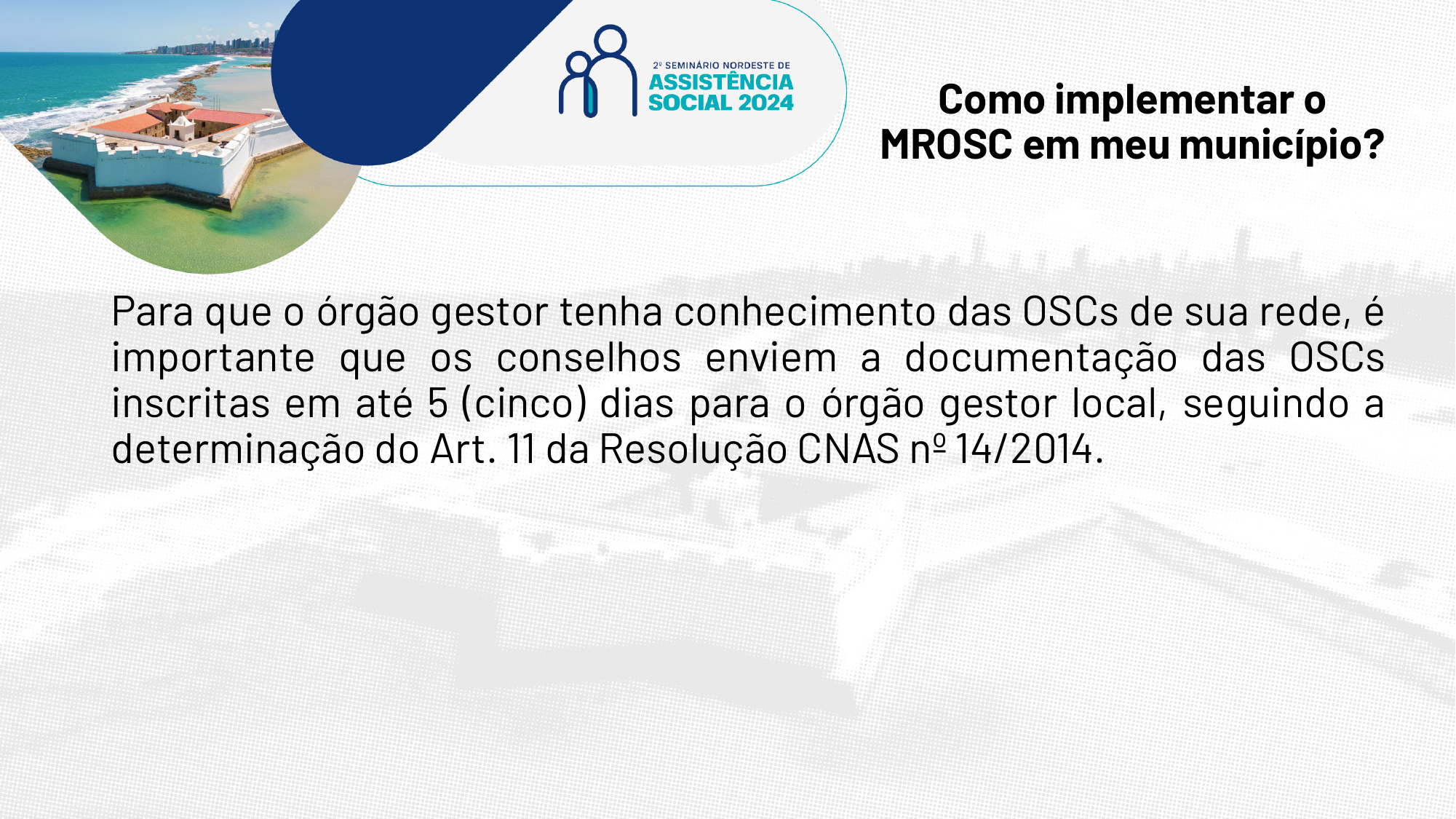

# Como implementar o MROSC em meu município?
Para que o órgão gestor tenha conhecimento das OSCs de sua rede, é importante que os conselhos enviem a documentação das OSCs inscritas em até 5 (cinco) dias para o órgão gestor local, seguindo a determinação do Art. 11 da Resolução CNAS nº 14/2014.